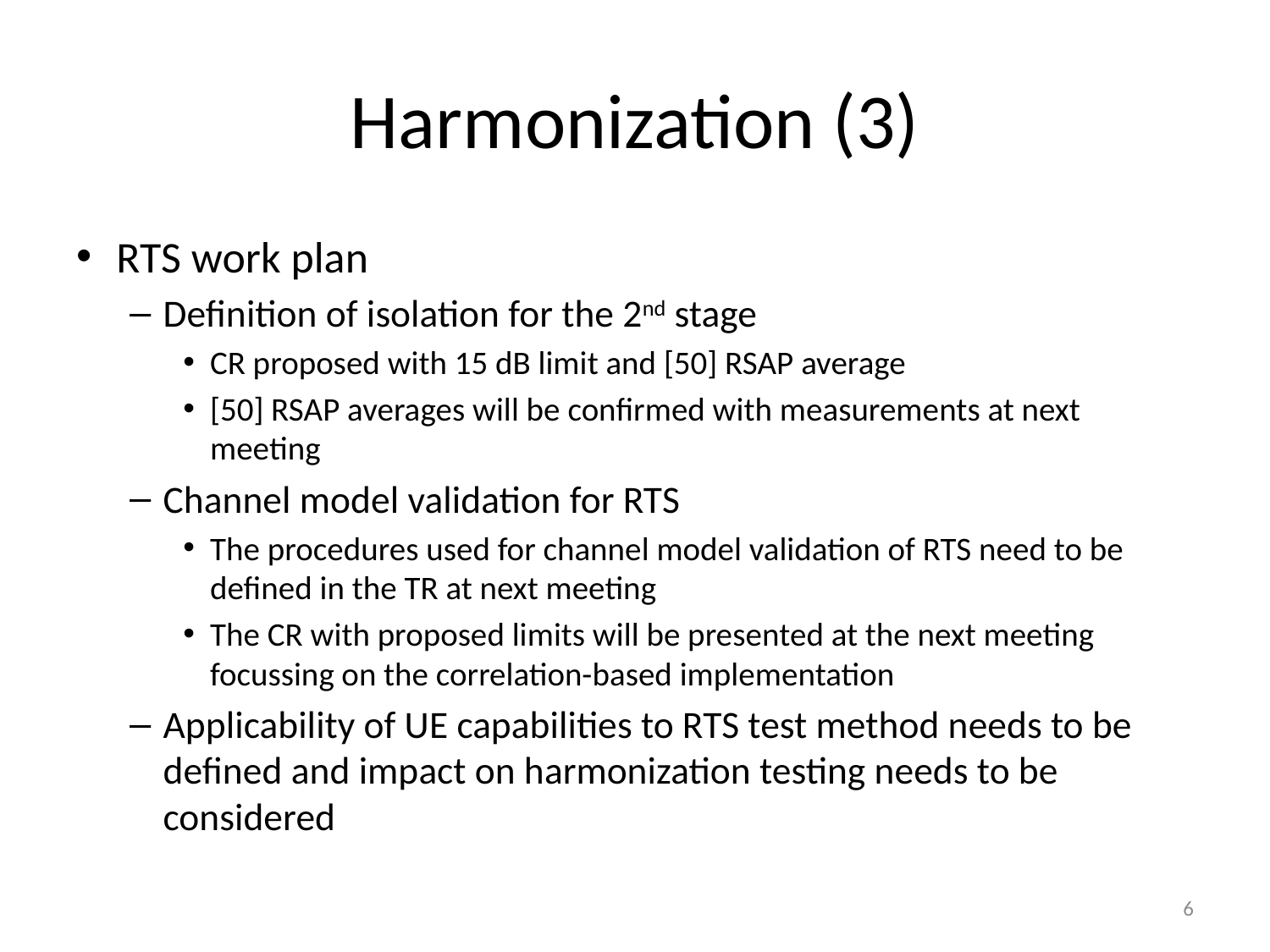

# Harmonization (3)
RTS work plan
Definition of isolation for the 2nd stage
CR proposed with 15 dB limit and [50] RSAP average
[50] RSAP averages will be confirmed with measurements at next meeting
Channel model validation for RTS
The procedures used for channel model validation of RTS need to be defined in the TR at next meeting
The CR with proposed limits will be presented at the next meeting focussing on the correlation-based implementation
Applicability of UE capabilities to RTS test method needs to be defined and impact on harmonization testing needs to be considered
6